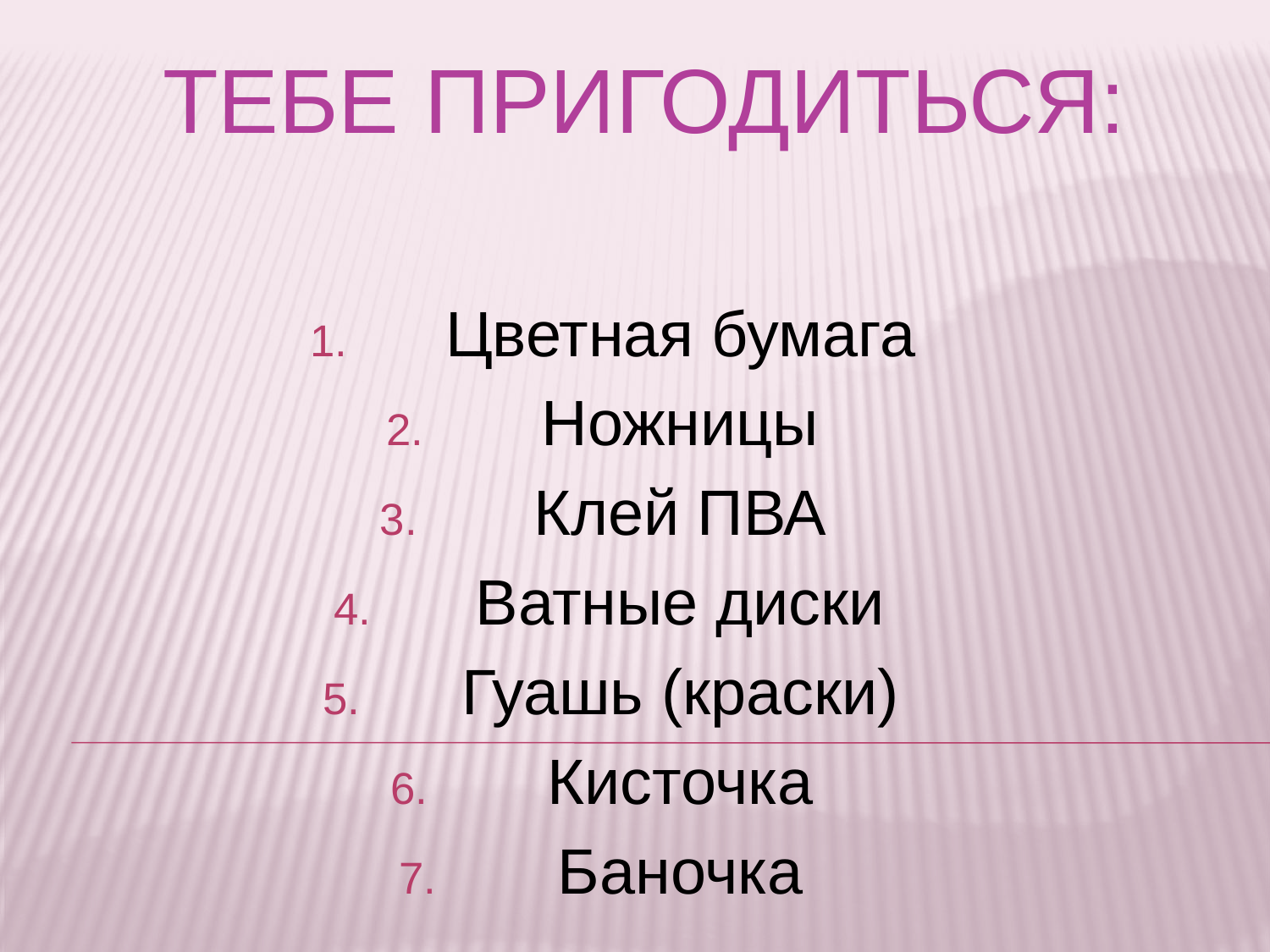

# Тебе пригодиться:
Цветная бумага
Ножницы
Клей ПВА
Ватные диски
Гуашь (краски)
Кисточка
Баночка